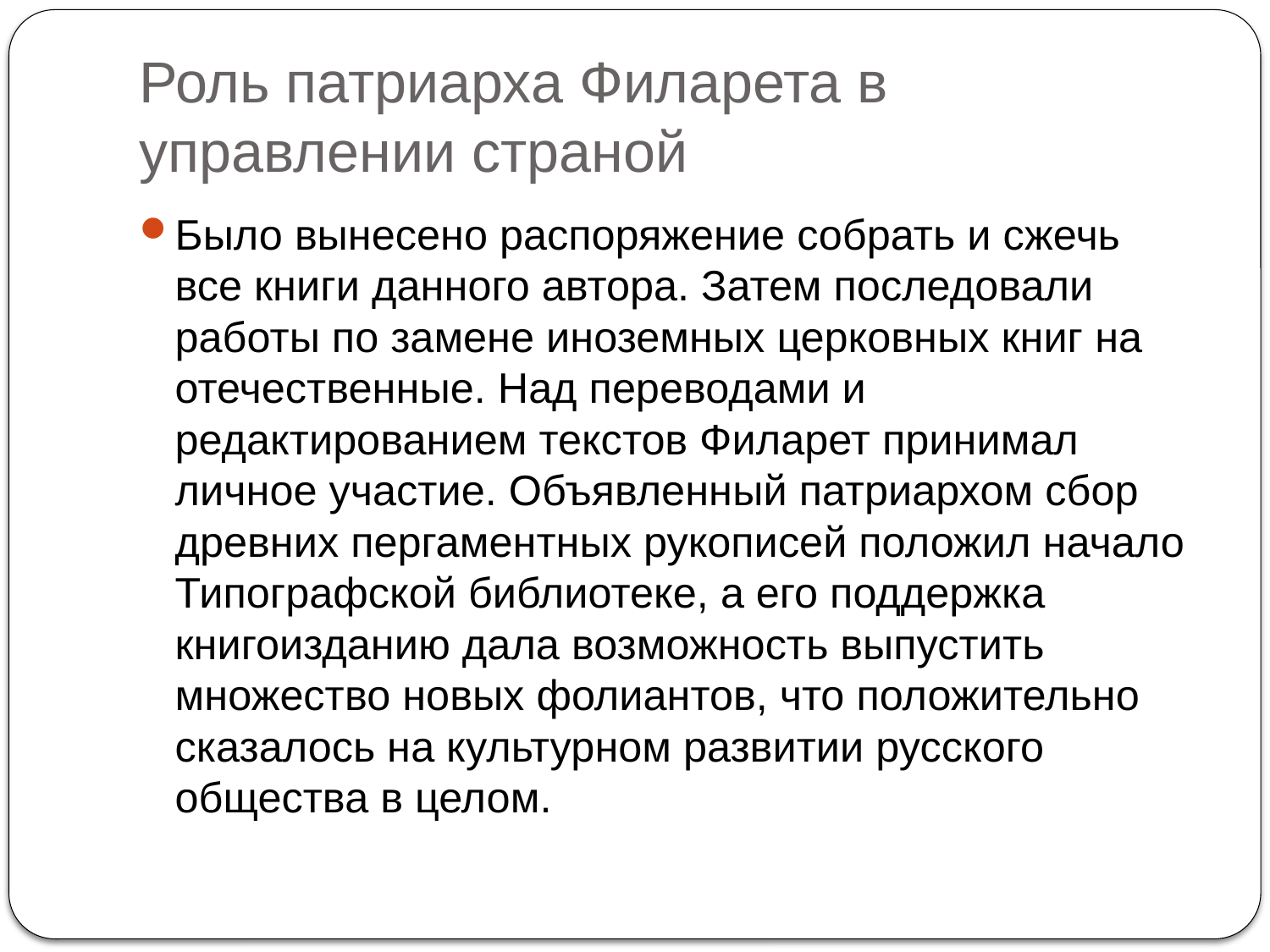

# Роль патриарха Филарета в управлении страной
Было вынесено распоряжение собрать и сжечь все книги данного автора. Затем последовали работы по замене иноземных церковных книг на отечественные. Над переводами и редактированием текстов Филарет принимал личное участие. Объявленный патриархом сбор древних пергаментных рукописей положил начало Типографской библиотеке, а его поддержка книгоизданию дала возможность выпустить множество новых фолиантов, что положительно сказалось на культурном развитии русского общества в целом.